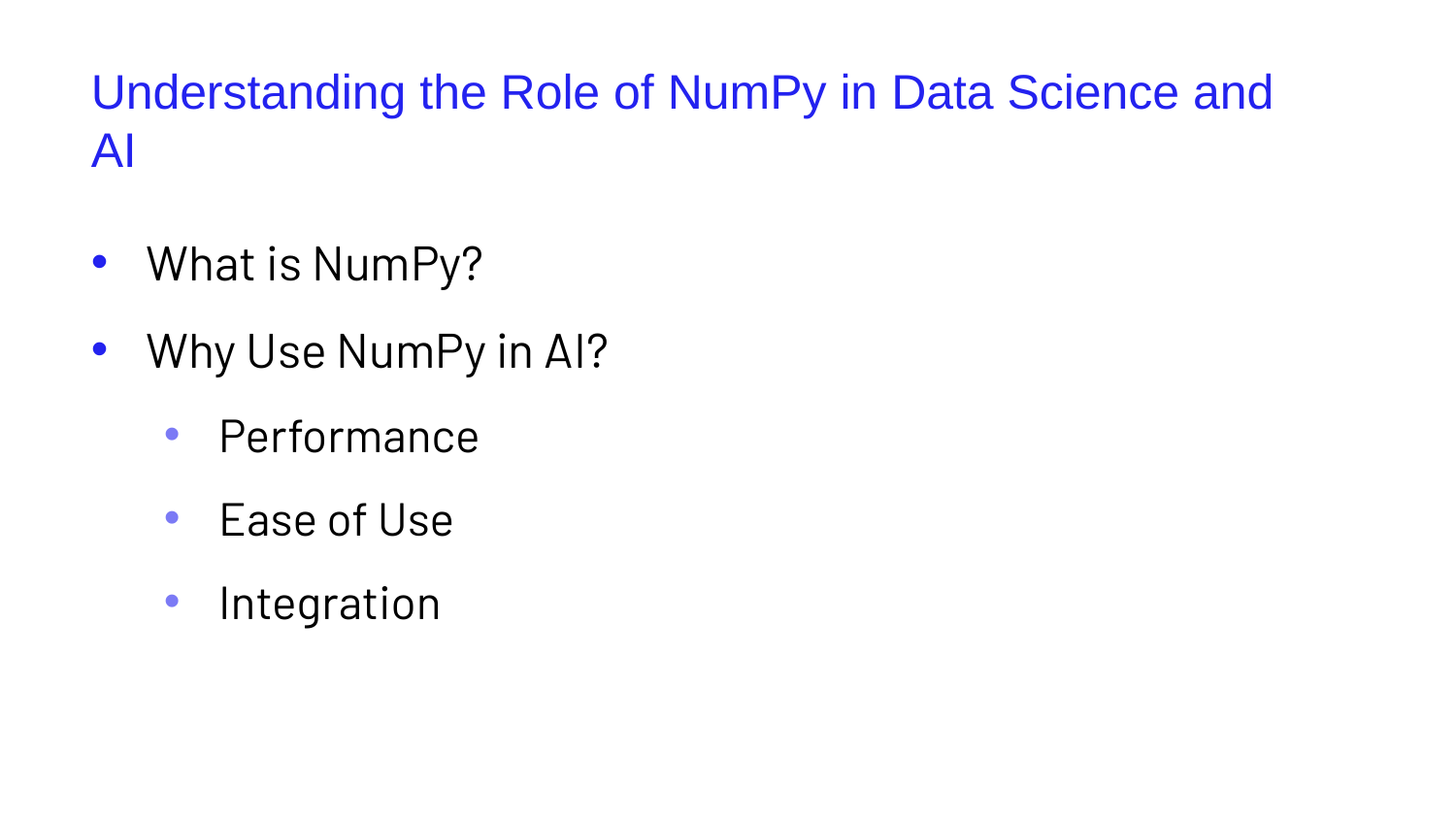

Understanding the Role of NumPy in Data Science and AI
What is NumPy?
Why Use NumPy in AI?
Performance
Ease of Use
Integration